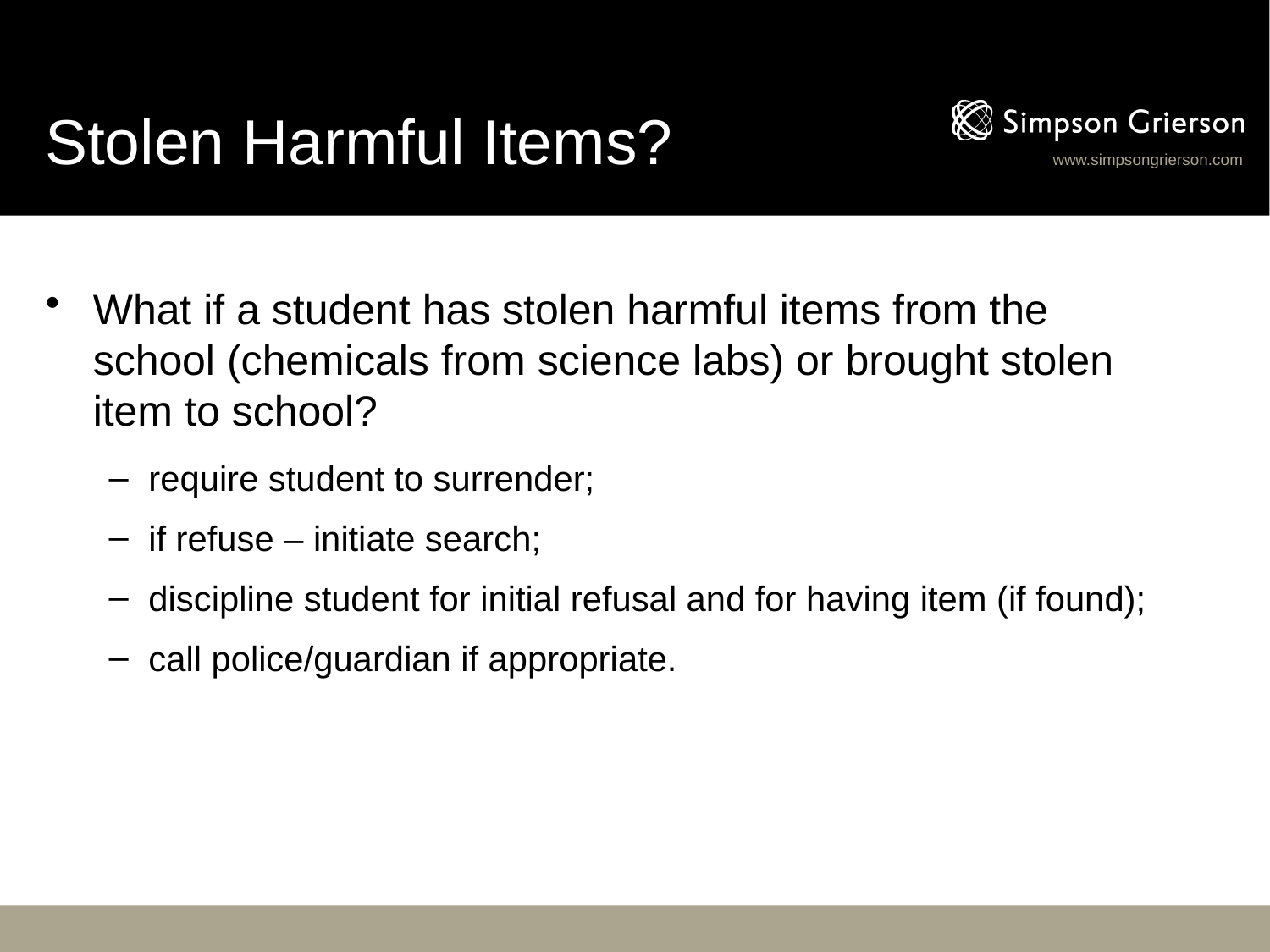

# Stolen Harmful Items?
What if a student has stolen harmful items from the school (chemicals from science labs) or brought stolen item to school?
require student to surrender;
if refuse – initiate search;
discipline student for initial refusal and for having item (if found);
call police/guardian if appropriate.